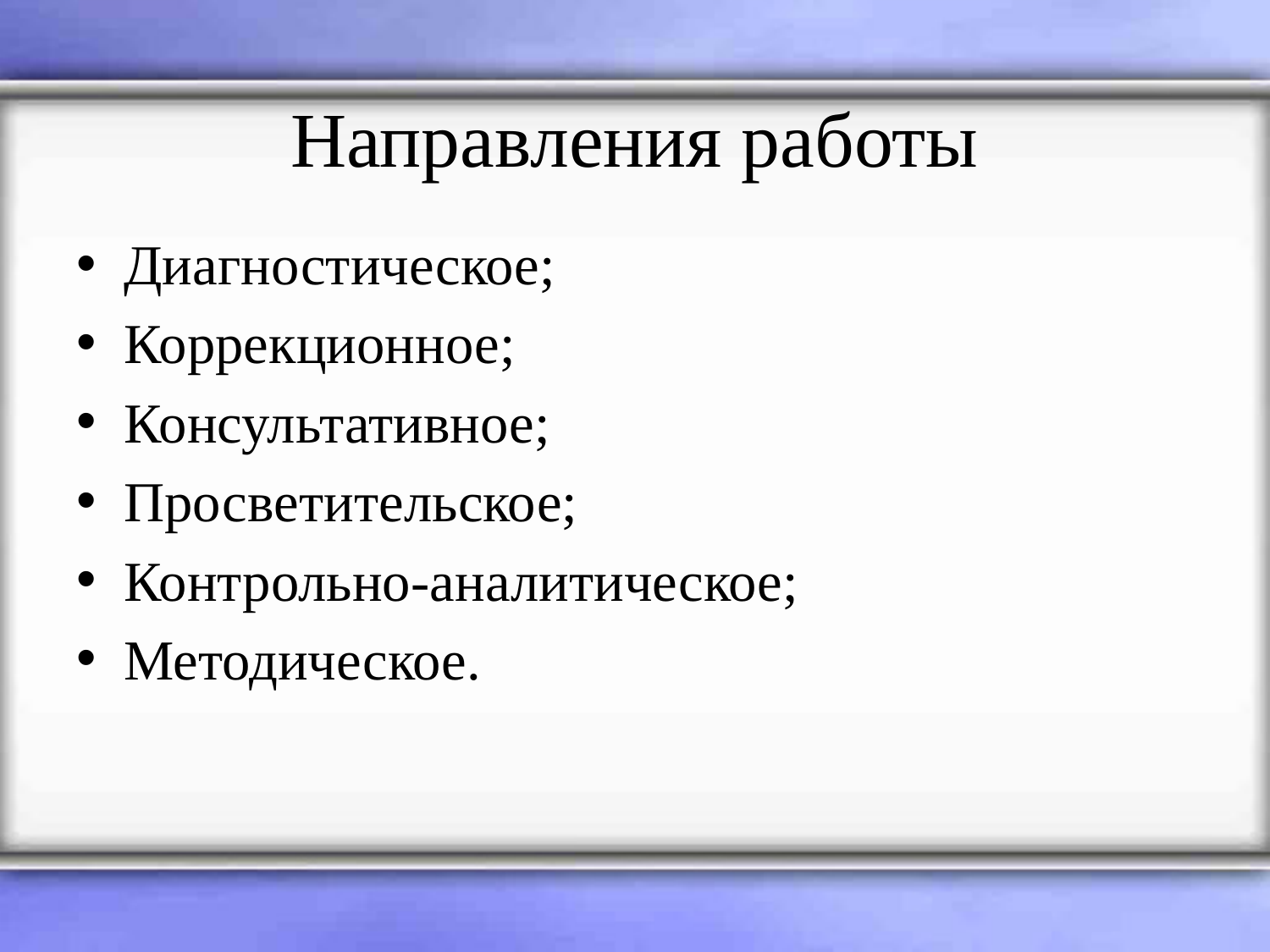

# Направления работы
Диагностическое;
Коррекционное;
Консультативное;
Просветительское;
Контрольно-аналитическое;
Методическое.